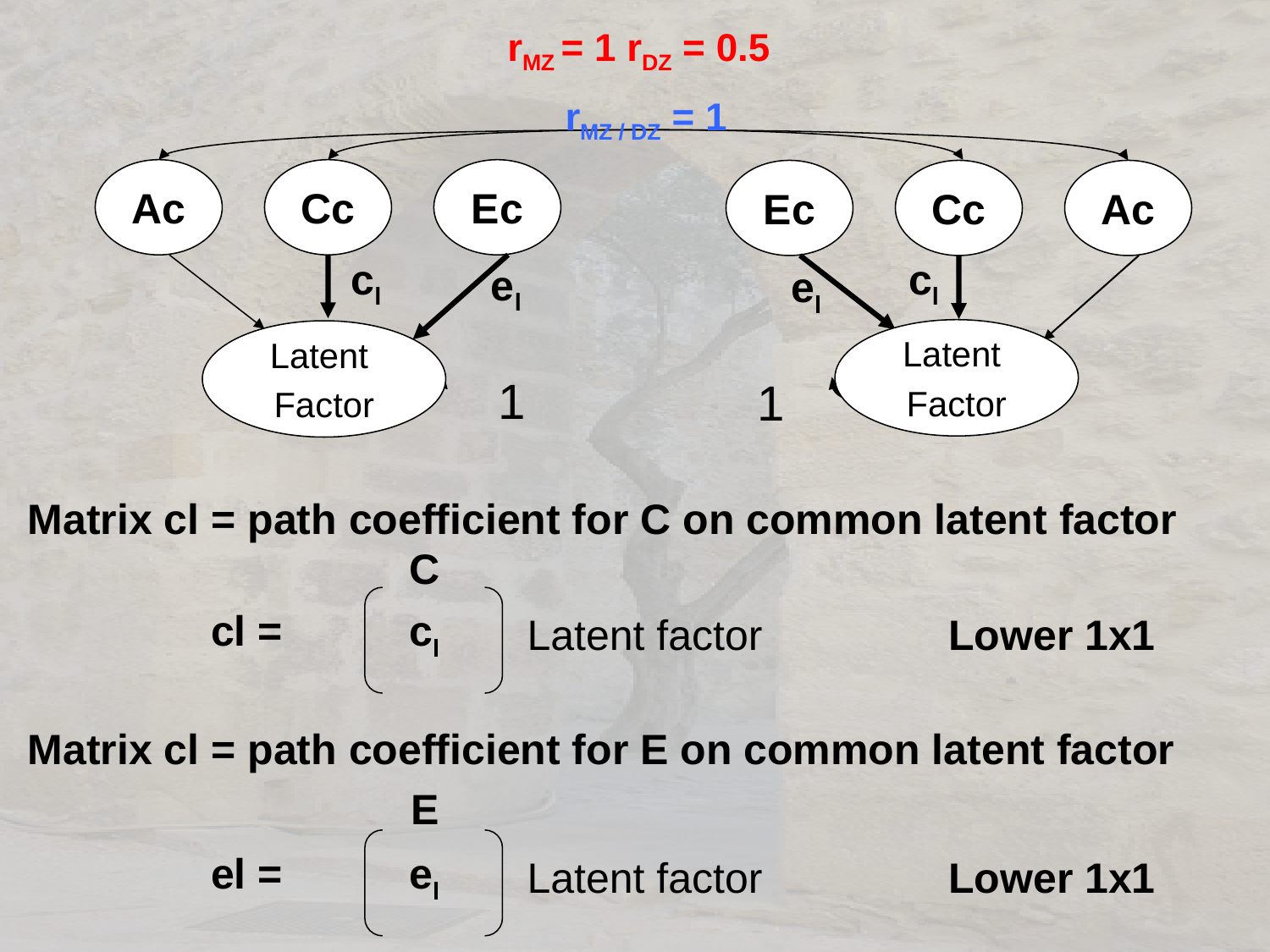

rMZ = 1 rDZ = 0.5
rMZ / DZ = 1
Ac
Cc
Ec
Ec
Cc
Ac
cl
cl
el
el

Latent
Factor
Latent
Factor
1
1
Matrix cl = path coefficient for C on common latent factor
C

cl
cl =
Latent factor
Lower 1x1
Matrix cl = path coefficient for E on common latent factor
E

el
el =
Latent factor
Lower 1x1